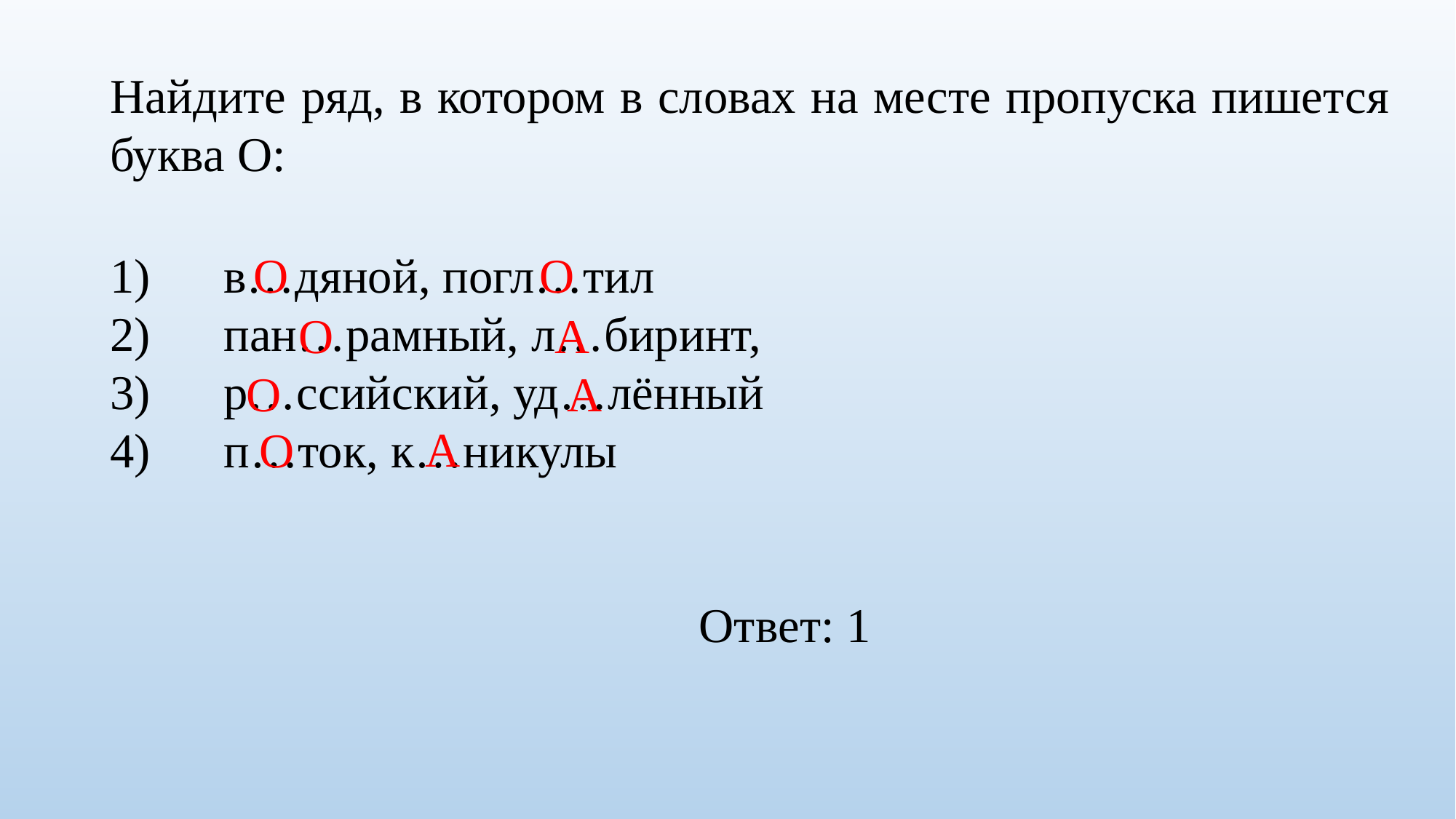

Найдите ряд, в котором в словах на месте пропуска пишется буква О:
1)      в…дяной, погл…тил
2)      пан…рамный, л…биринт,
3)      р…ссийский, уд…лённый
4)      п…ток, к…никулы
О
О
О
А
А
О
А
О
Ответ: 1